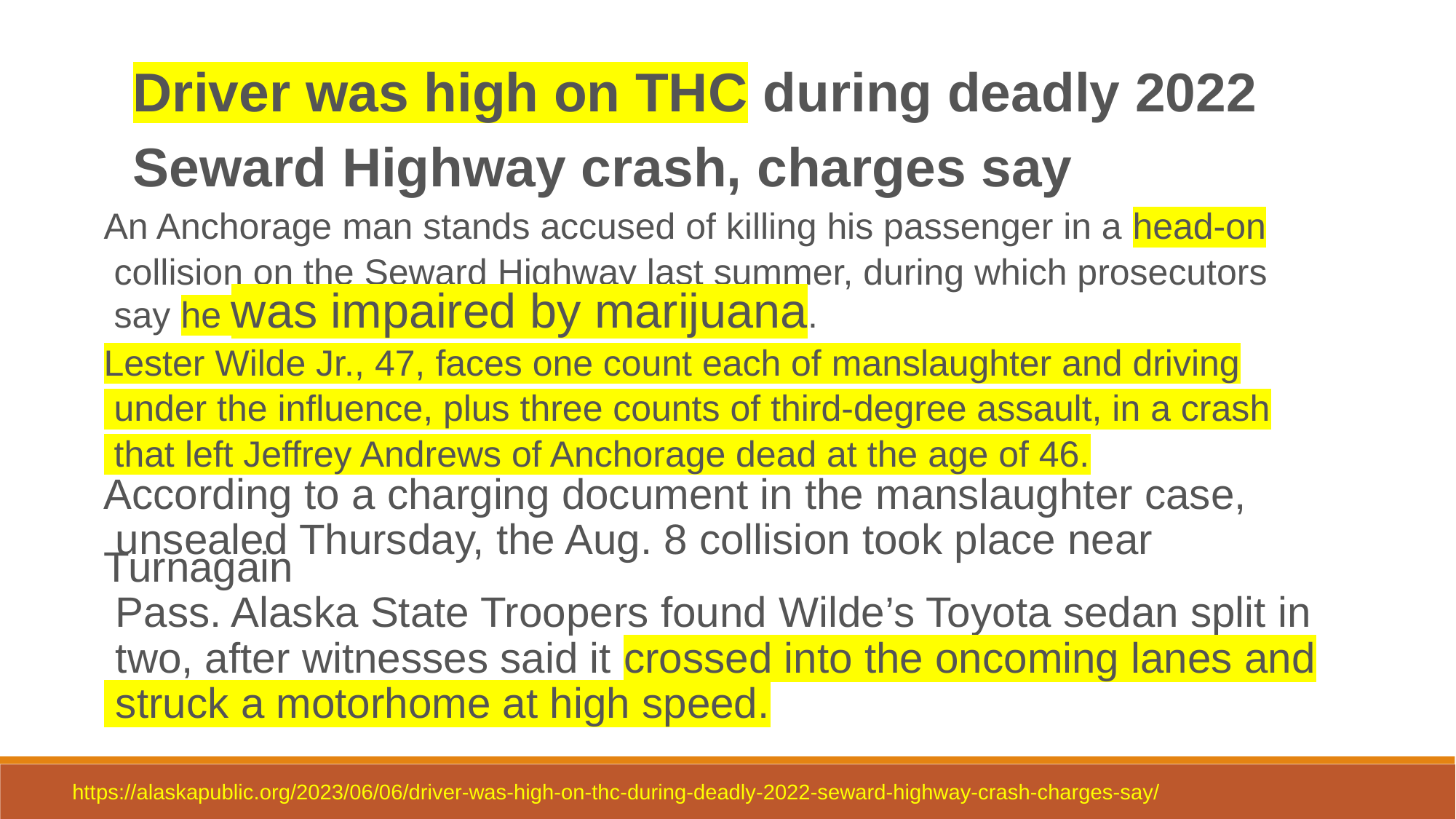

Driver was high on THC during deadly 2022 Seward Highway crash, charges say
An Anchorage man stands accused of killing his passenger in a head-on
 collision on the Seward Highway last summer, during which prosecutors
 say he was impaired by marijuana.
Lester Wilde Jr., 47, faces one count each of manslaughter and driving
 under the influence, plus three counts of third-degree assault, in a crash
 that left Jeffrey Andrews of Anchorage dead at the age of 46.
According to a charging document in the manslaughter case,
 unsealed Thursday, the Aug. 8 collision took place near Turnagain
 Pass. Alaska State Troopers found Wilde’s Toyota sedan split in
 two, after witnesses said it crossed into the oncoming lanes and
 struck a motorhome at high speed.
https://alaskapublic.org/2023/06/06/driver-was-high-on-thc-during-deadly-2022-seward-highway-crash-charges-say/